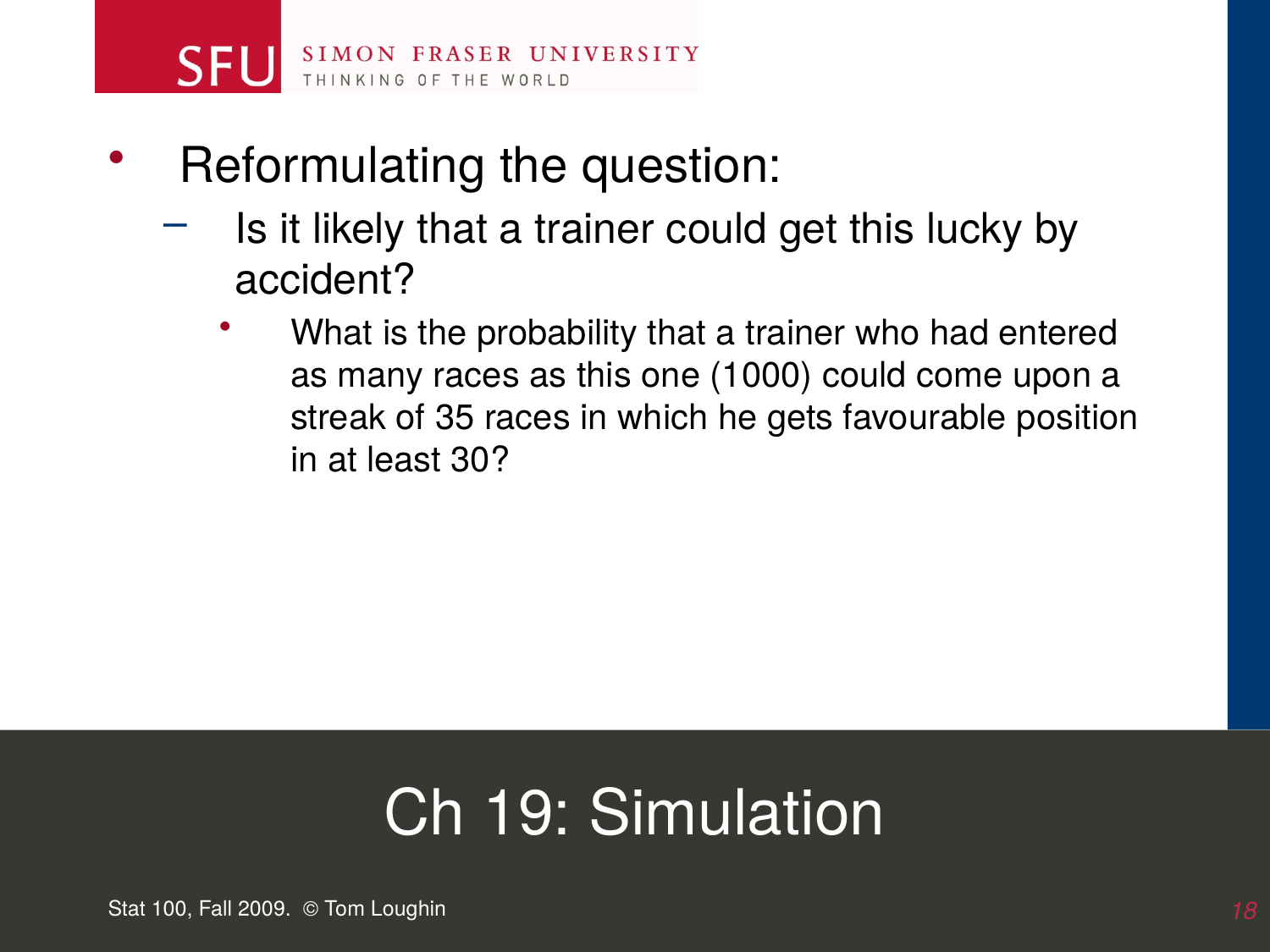

Reformulating the question:
Is it likely that a trainer could get this lucky by accident?
What is the probability that a trainer who had entered as many races as this one (1000) could come upon a streak of 35 races in which he gets favourable position in at least 30?
# Ch 19: Simulation
Stat 100, Fall 2009.  © Tom Loughin
18